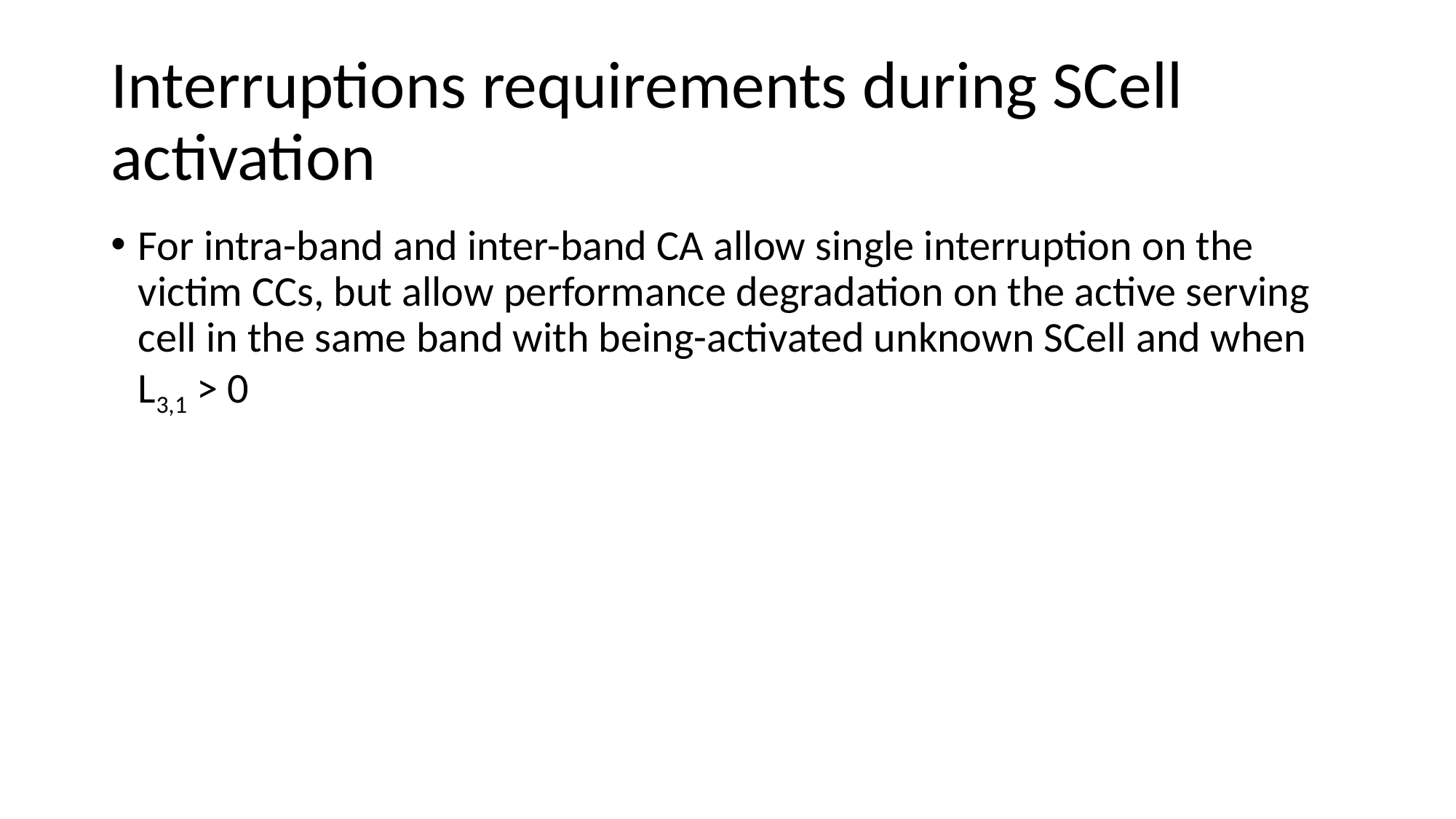

# Interruptions requirements during SCell activation
For intra-band and inter-band CA allow single interruption on the victim CCs, but allow performance degradation on the active serving cell in the same band with being-activated unknown SCell and when L3,1 > 0